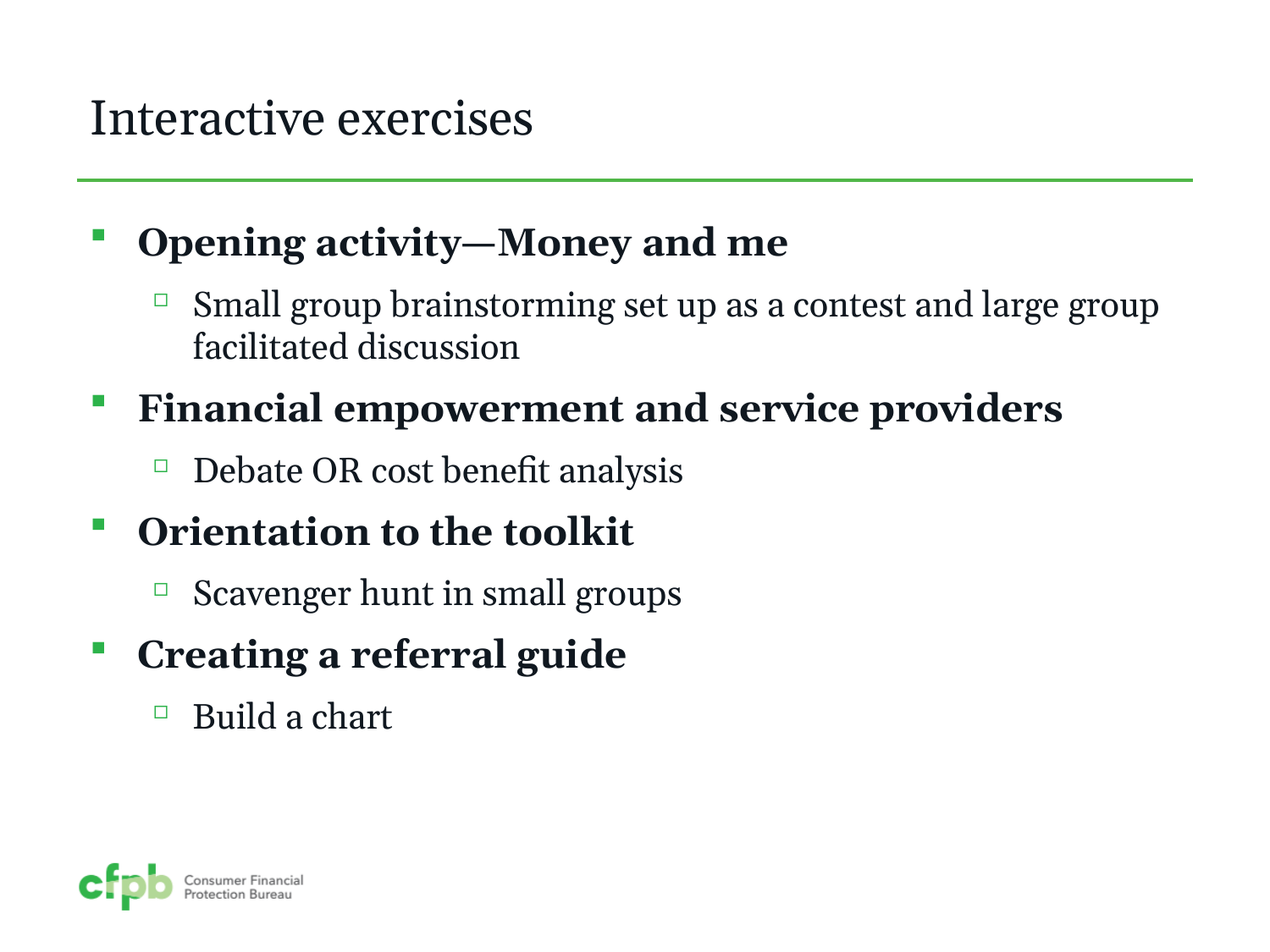

# Interactive exercises
Opening activity—Money and me
Small group brainstorming set up as a contest and large group facilitated discussion
Financial empowerment and service providers
Debate OR cost benefit analysis
Orientation to the toolkit
Scavenger hunt in small groups
Creating a referral guide
Build a chart